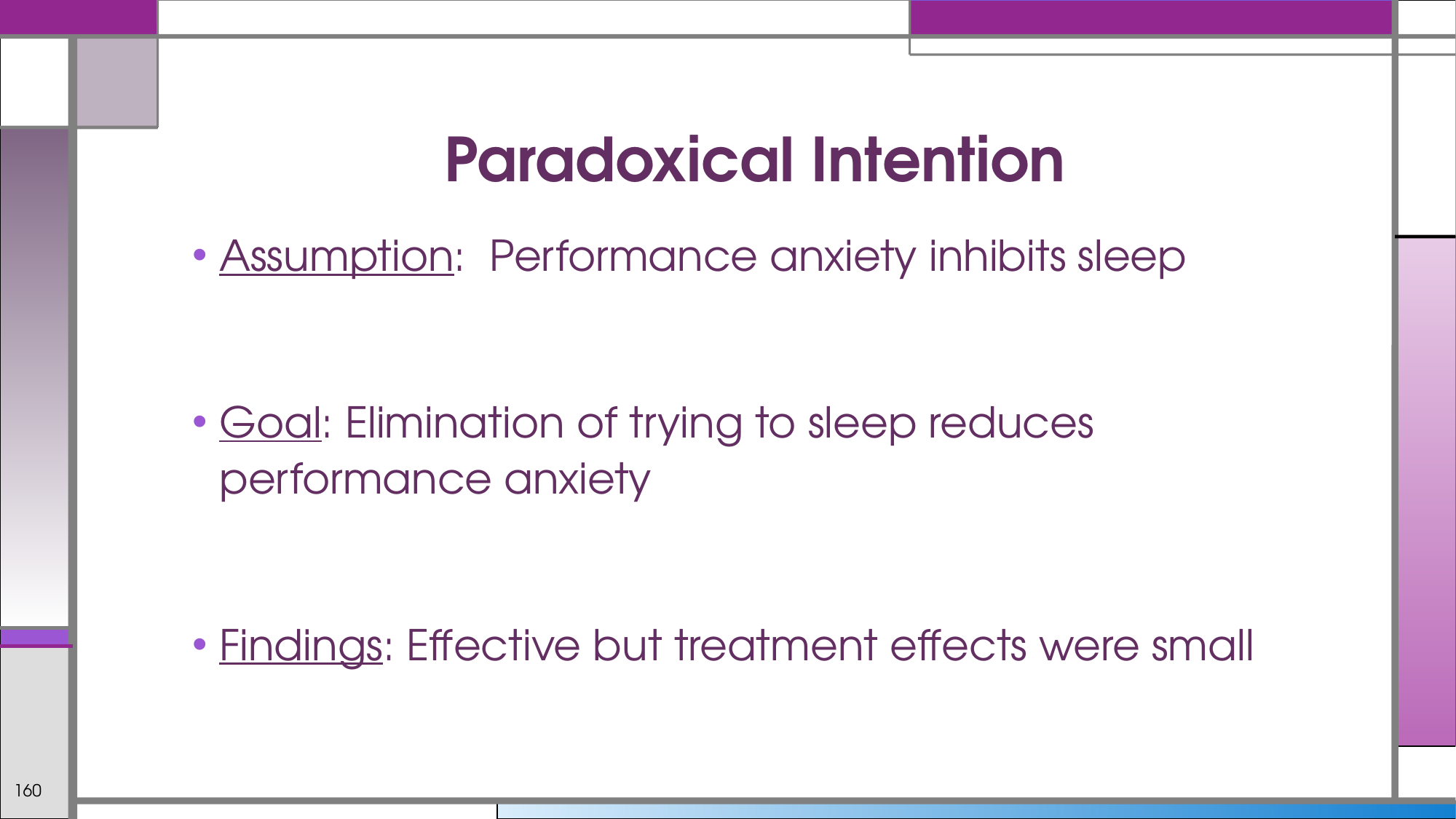

# Paradoxical Intention
Assumption:  Performance anxiety inhibits sleep

Goal: Elimination of trying to sleep reduces performance anxiety

Findings: Effective but treatment effects were small

160